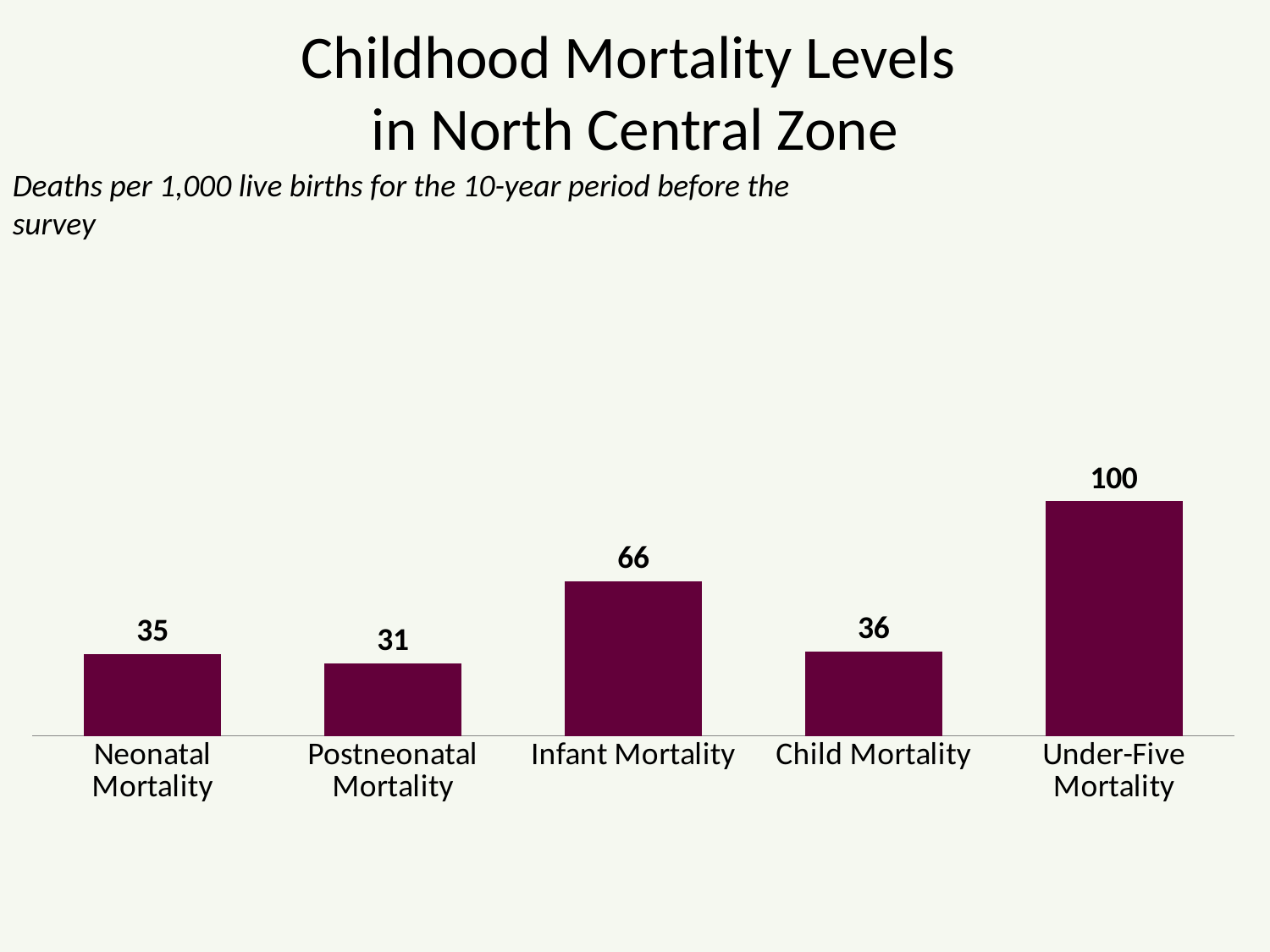

# Childhood Mortality Levels in North Central Zone
Deaths per 1,000 live births for the 10-year period before the survey

### Chart

| Category |  |
|---|---|
| Neonatal Mortality | 35.0 |
| Postneonatal Mortality | 31.0 |
| Infant Mortality | 66.0 |
| Child Mortality | 36.0 |
| Under-Five Mortality | 100.0 |